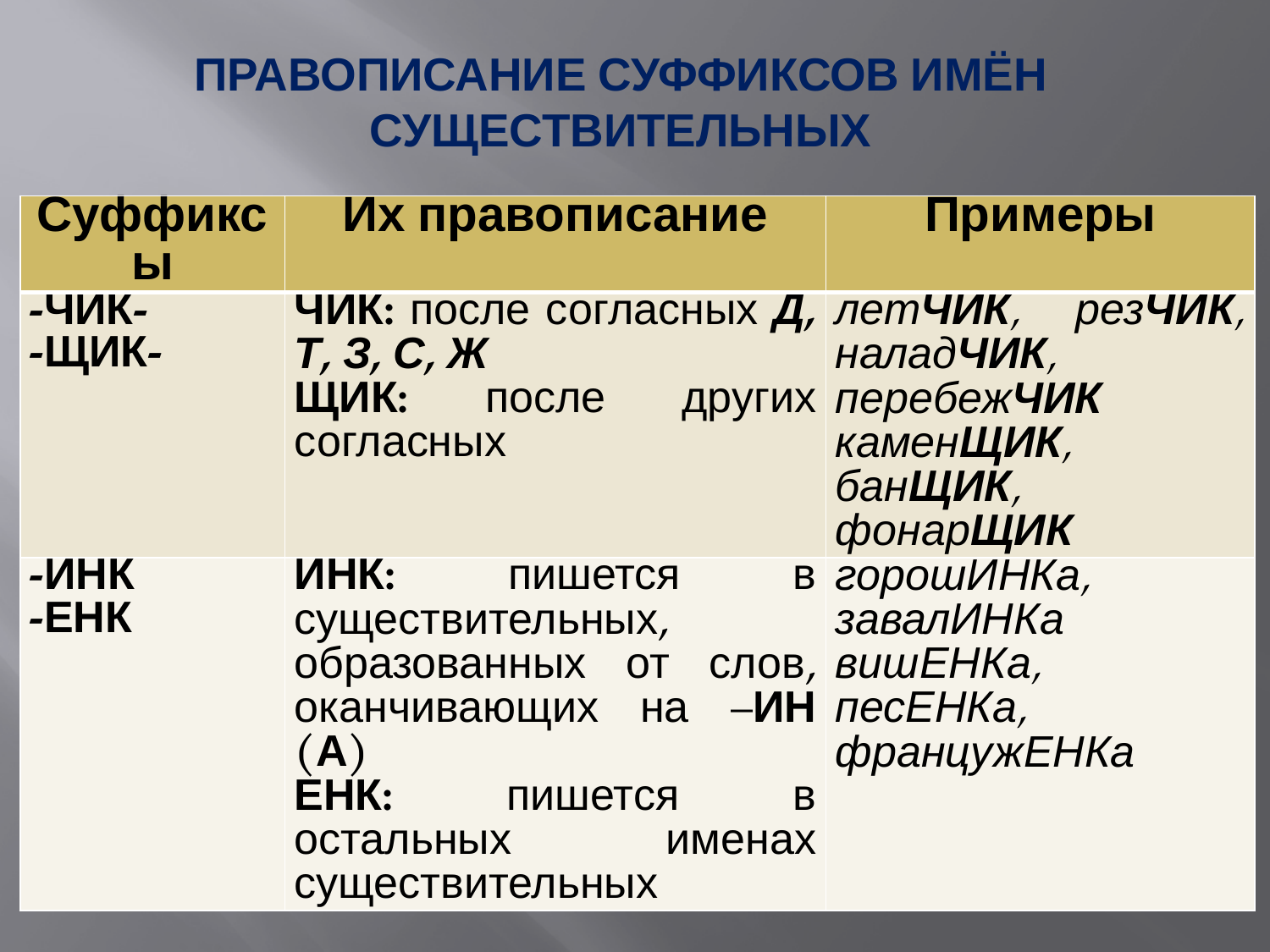

# ПРАВОПИСАНИЕ СУФФИКСОВ ИМЁН СУЩЕСТВИТЕЛЬНЫХ
| Суффиксы | Их правописание | Примеры |
| --- | --- | --- |
| -ЧИК- -ЩИК- | ЧИК: после согласных Д, Т, З, С, Ж ЩИК: после других согласных | летЧИК, резЧИК, наладЧИК, перебежЧИК каменЩИК, банЩИК, фонарЩИК |
| -ИНК -ЕНК | ИНК: пишется в существительных, образованных от слов, оканчивающих на –ИН (А) ЕНК: пишется в остальных именах существительных | горошИНКа, завалИНКа вишЕНКа, песЕНКа, францужЕНКа |